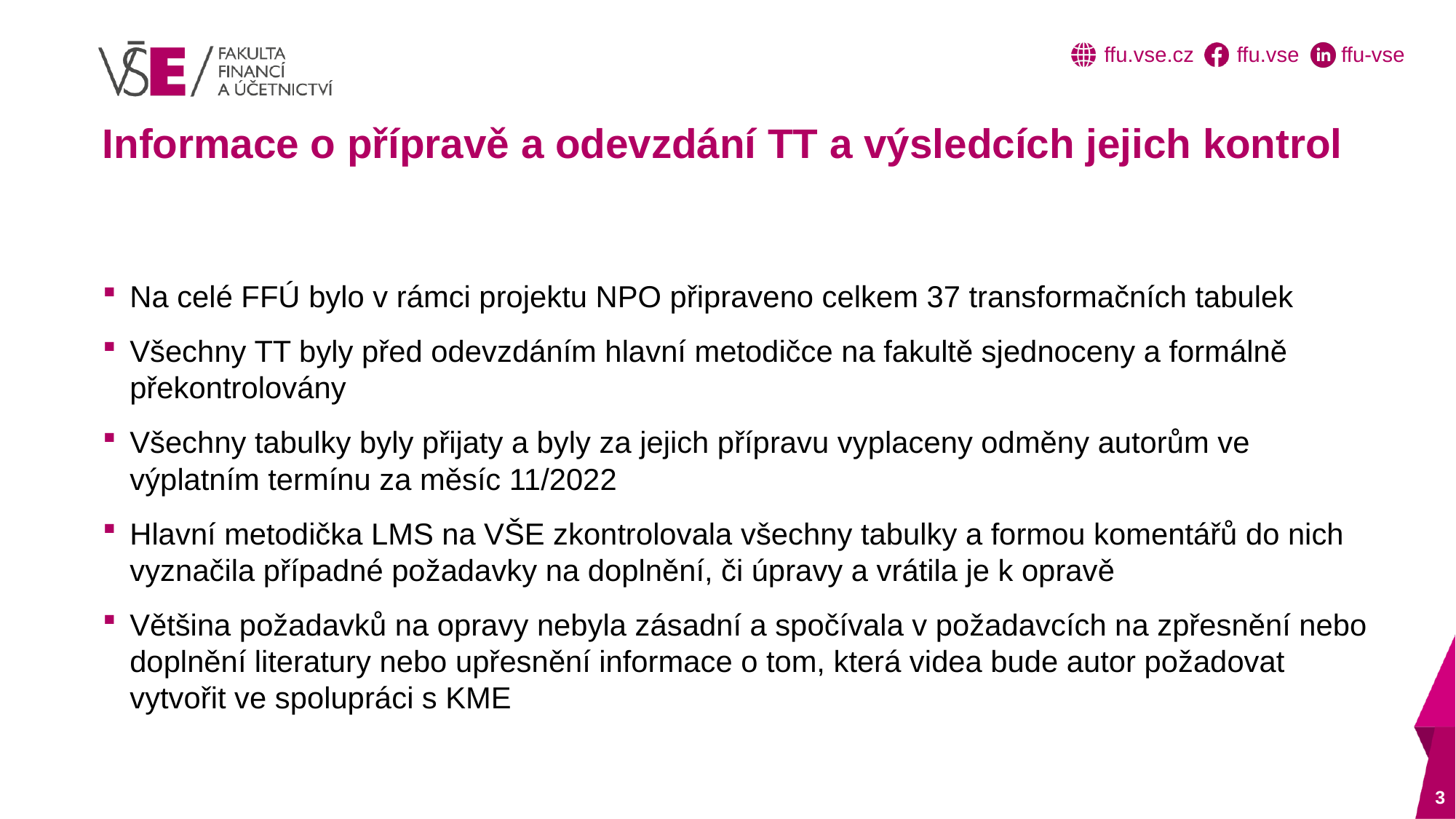

# Informace o přípravě a odevzdání TT a výsledcích jejich kontrol
Na celé FFÚ bylo v rámci projektu NPO připraveno celkem 37 transformačních tabulek
Všechny TT byly před odevzdáním hlavní metodičce na fakultě sjednoceny a formálně překontrolovány
Všechny tabulky byly přijaty a byly za jejich přípravu vyplaceny odměny autorům ve výplatním termínu za měsíc 11/2022
Hlavní metodička LMS na VŠE zkontrolovala všechny tabulky a formou komentářů do nich vyznačila případné požadavky na doplnění, či úpravy a vrátila je k opravě
Většina požadavků na opravy nebyla zásadní a spočívala v požadavcích na zpřesnění nebo doplnění literatury nebo upřesnění informace o tom, která videa bude autor požadovat vytvořit ve spolupráci s KME